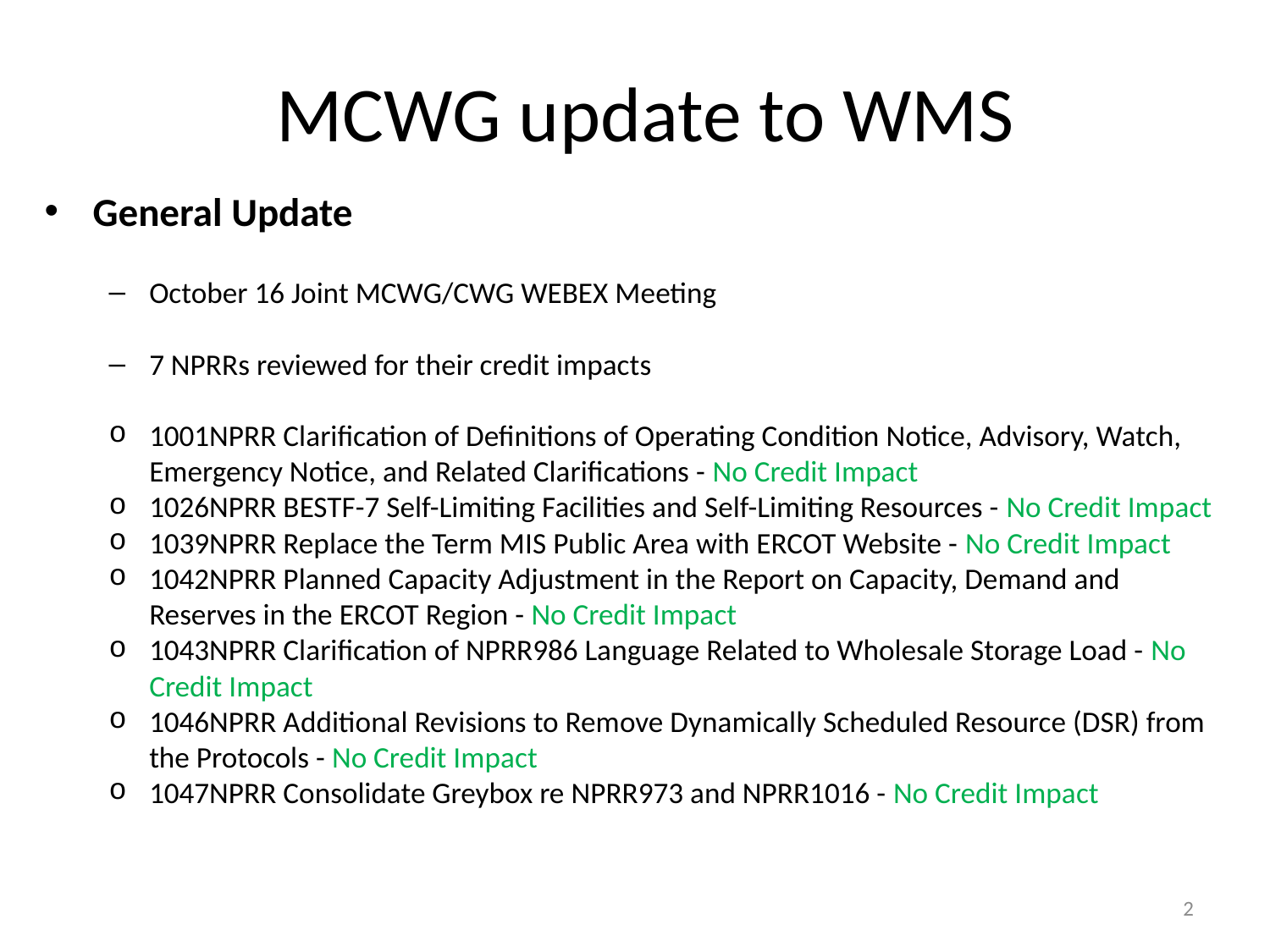

# MCWG update to WMS
General Update

October 16 Joint MCWG/CWG WEBEX Meeting

7 NPRRs reviewed for their credit impacts

1001NPRR Clarification of Definitions of Operating Condition Notice, Advisory, Watch, Emergency Notice, and Related Clarifications - No Credit Impact
1026NPRR BESTF-7 Self-Limiting Facilities and Self-Limiting Resources - No Credit Impact
1039NPRR Replace the Term MIS Public Area with ERCOT Website - No Credit Impact
1042NPRR Planned Capacity Adjustment in the Report on Capacity, Demand and Reserves in the ERCOT Region - No Credit Impact
1043NPRR Clarification of NPRR986 Language Related to Wholesale Storage Load - No Credit Impact
1046NPRR Additional Revisions to Remove Dynamically Scheduled Resource (DSR) from the Protocols - No Credit Impact
1047NPRR Consolidate Greybox re NPRR973 and NPRR1016 - No Credit Impact
2